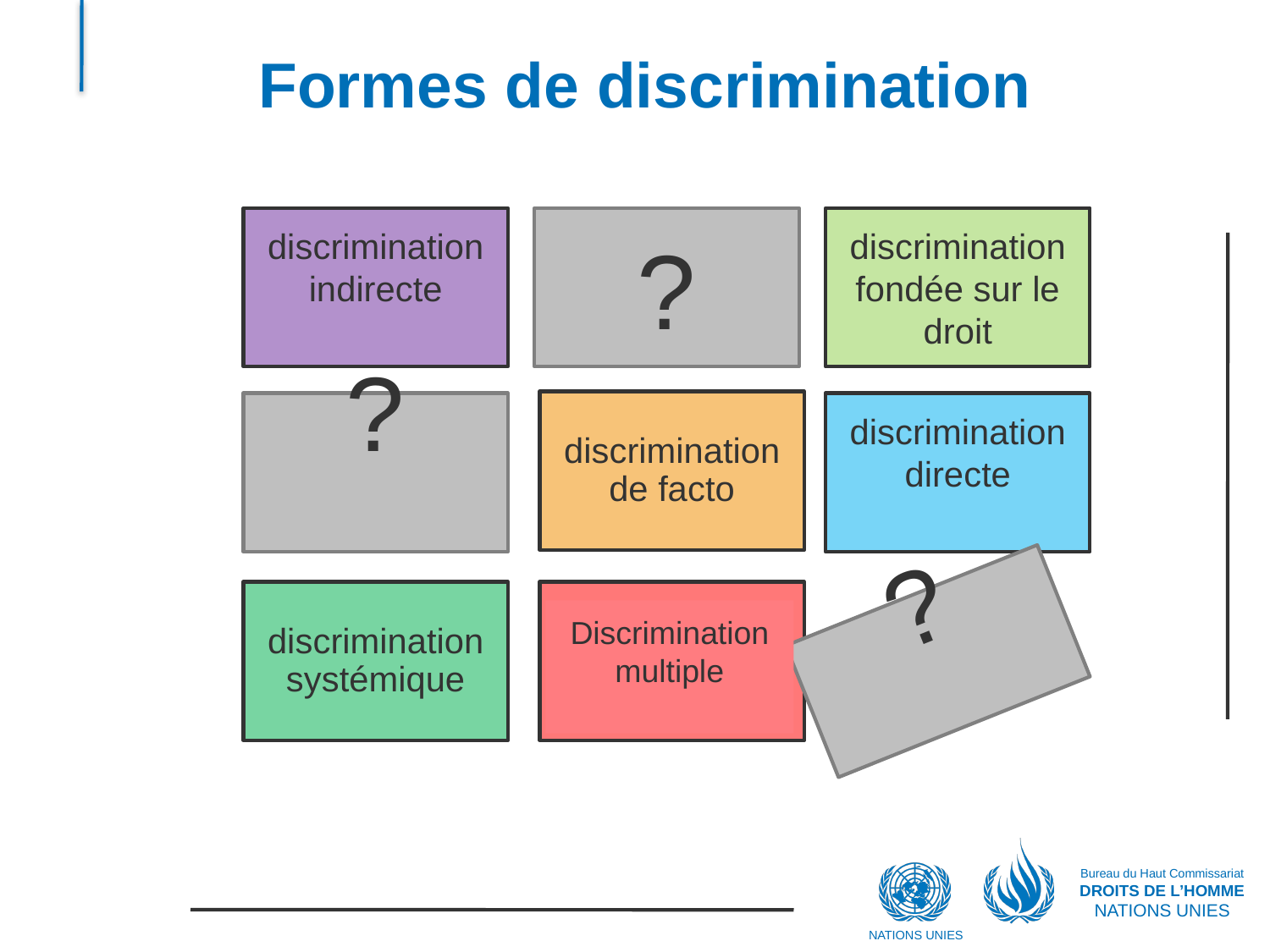

# Formes de discrimination

discrimination indirecte

?
discrimination fondée sur le droit
?

discrimination de facto
discrimination directe

discrimination systémique
?

multiple
discrimination

Discrimination multiple

Bureau du Haut Commissariat
DROITS DE L’HOMME
NATIONS UNIES
NATIONS UNIES